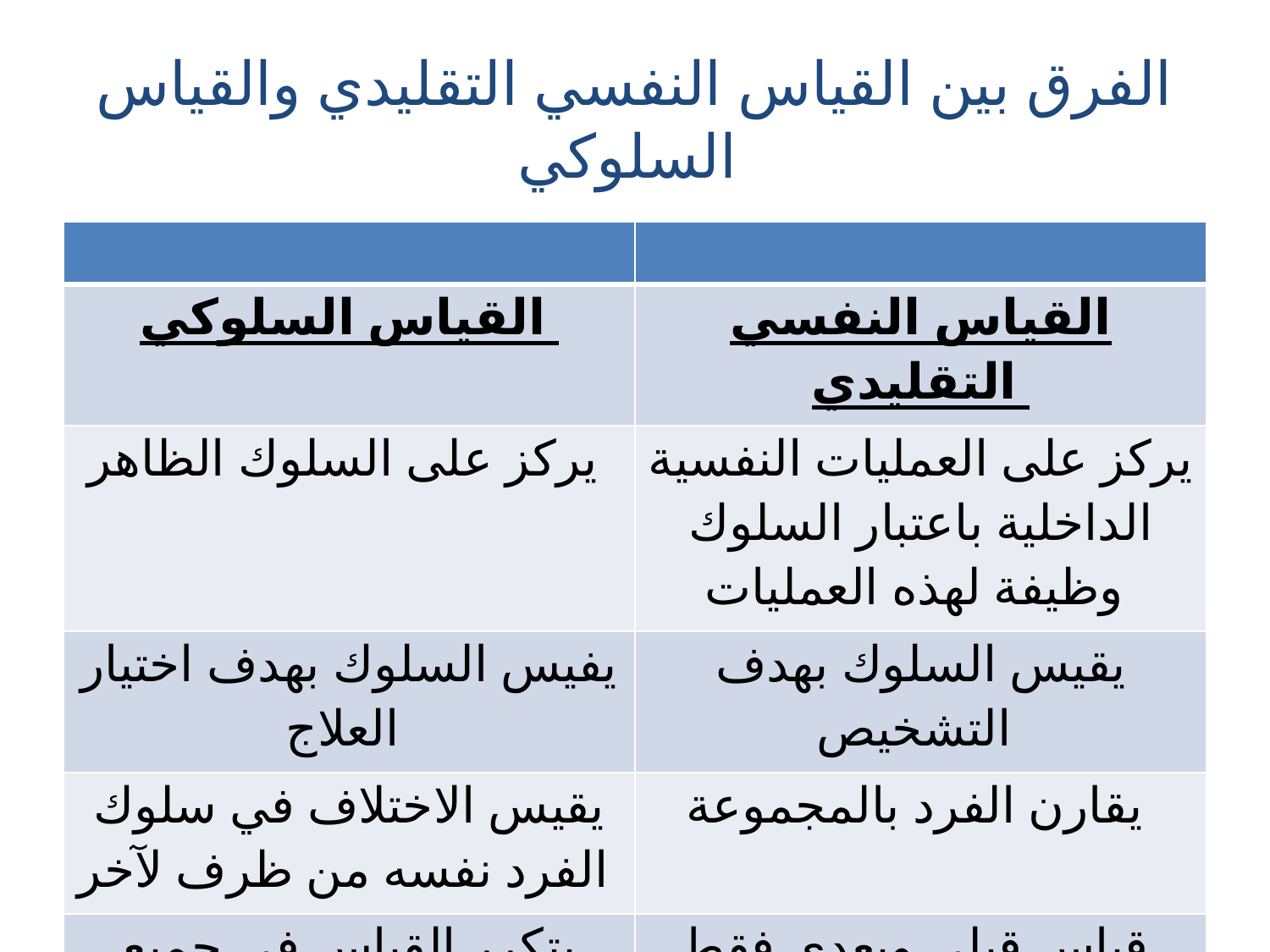

# الفرق بين القياس النفسي التقليدي والقياس السلوكي
|  |  |
| --- | --- |
| القياس السلوكي | القياس النفسي التقليدي |
| يركز على السلوك الظاهر | يركز على العمليات النفسية الداخلية باعتبار السلوك وظيفة لهذه العمليات |
| يفيس السلوك بهدف اختيار العلاج | يقيس السلوك بهدف التشخيص |
| يقيس الاختلاف في سلوك الفرد نفسه من ظرف لآخر | يقارن الفرد بالمجموعة |
| يتكرر القياس في جميع مراحل تعديل السلوك | قياس قبلي وبعدي فقط |